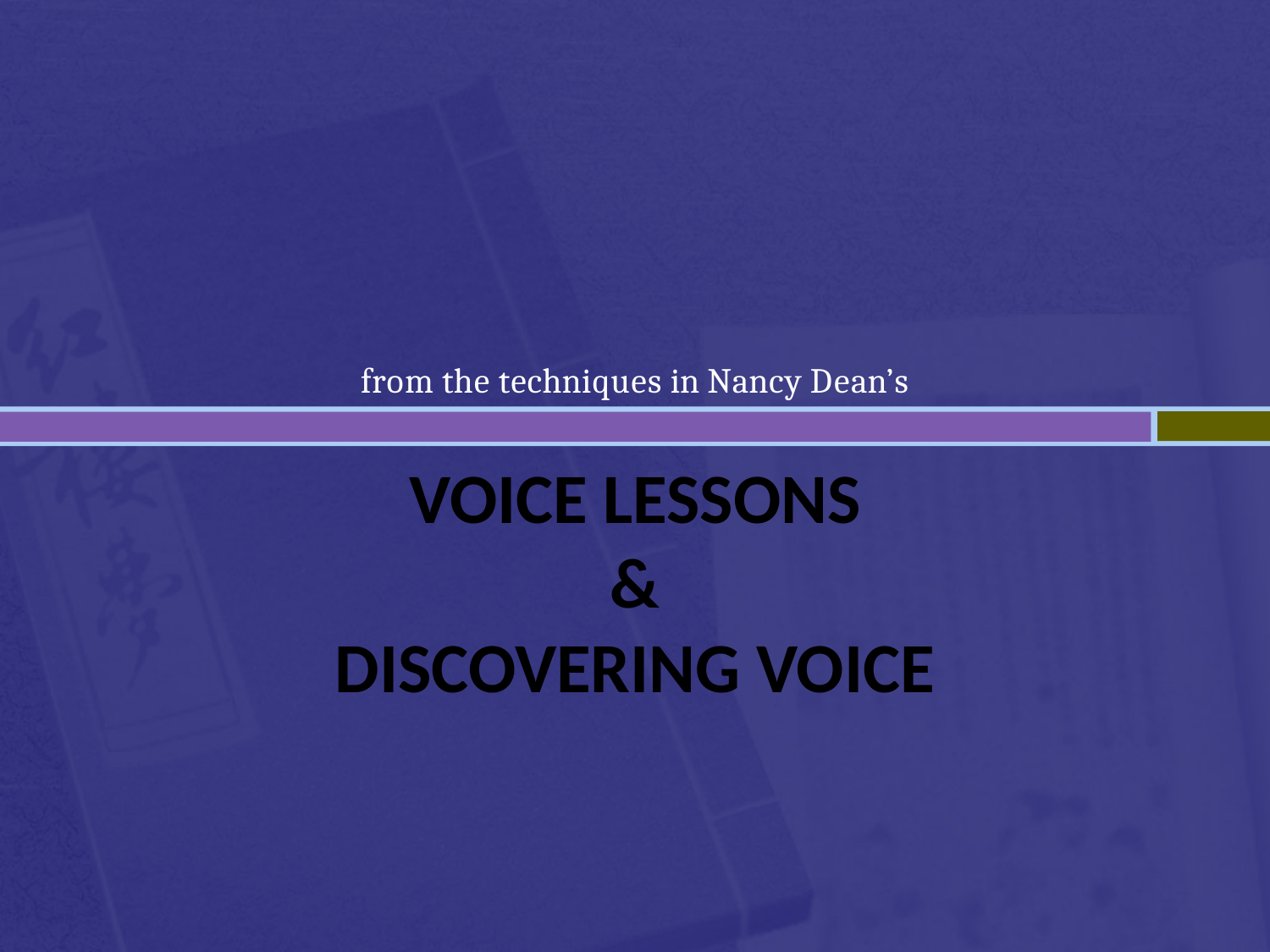

from the techniques in Nancy Dean’s
# VOICE LESSONS & DISCOVERING VOICE